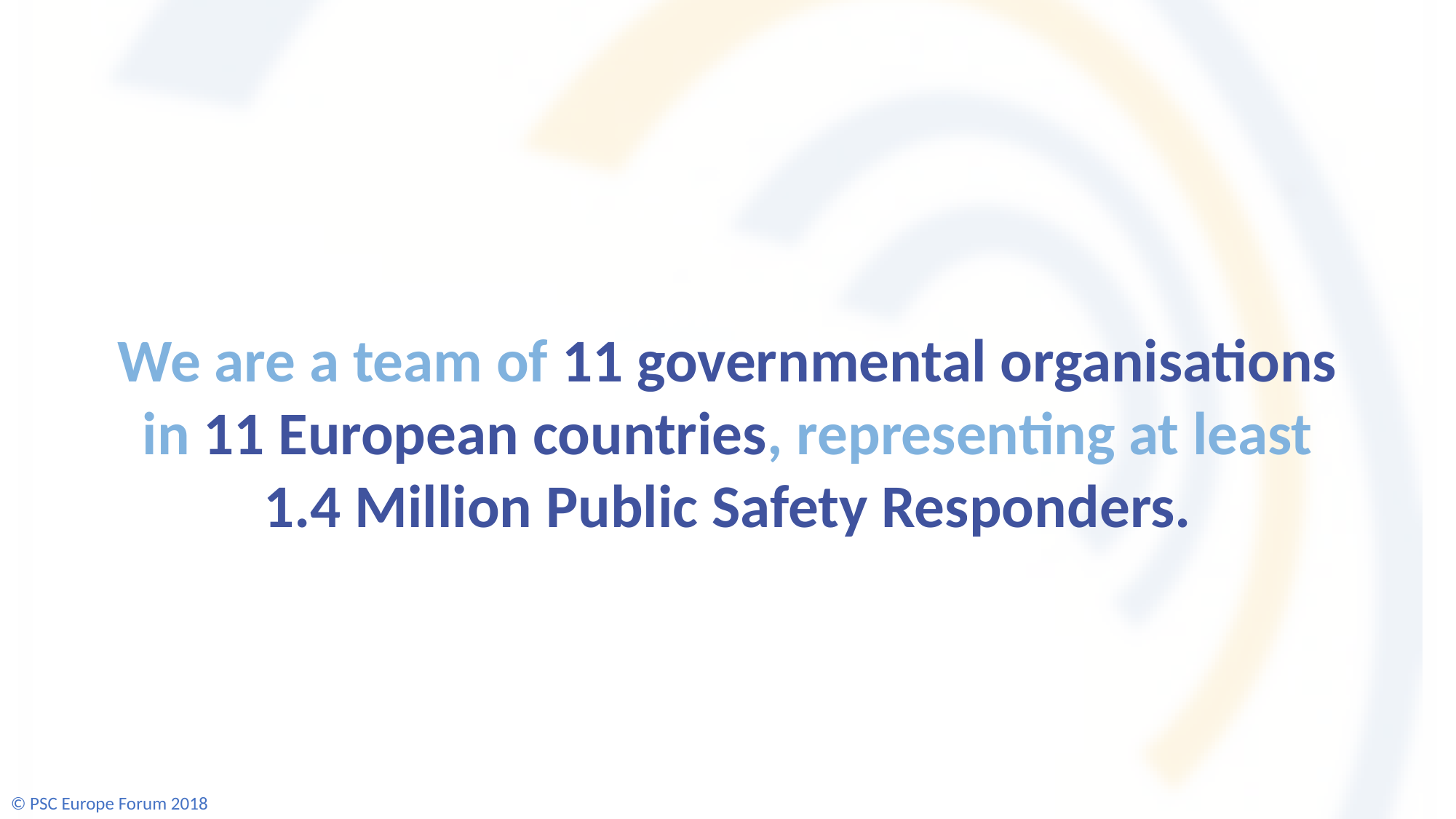

We are a team of 11 governmental organisations in 11 European countries, representing at least 1.4 Million Public Safety Responders.